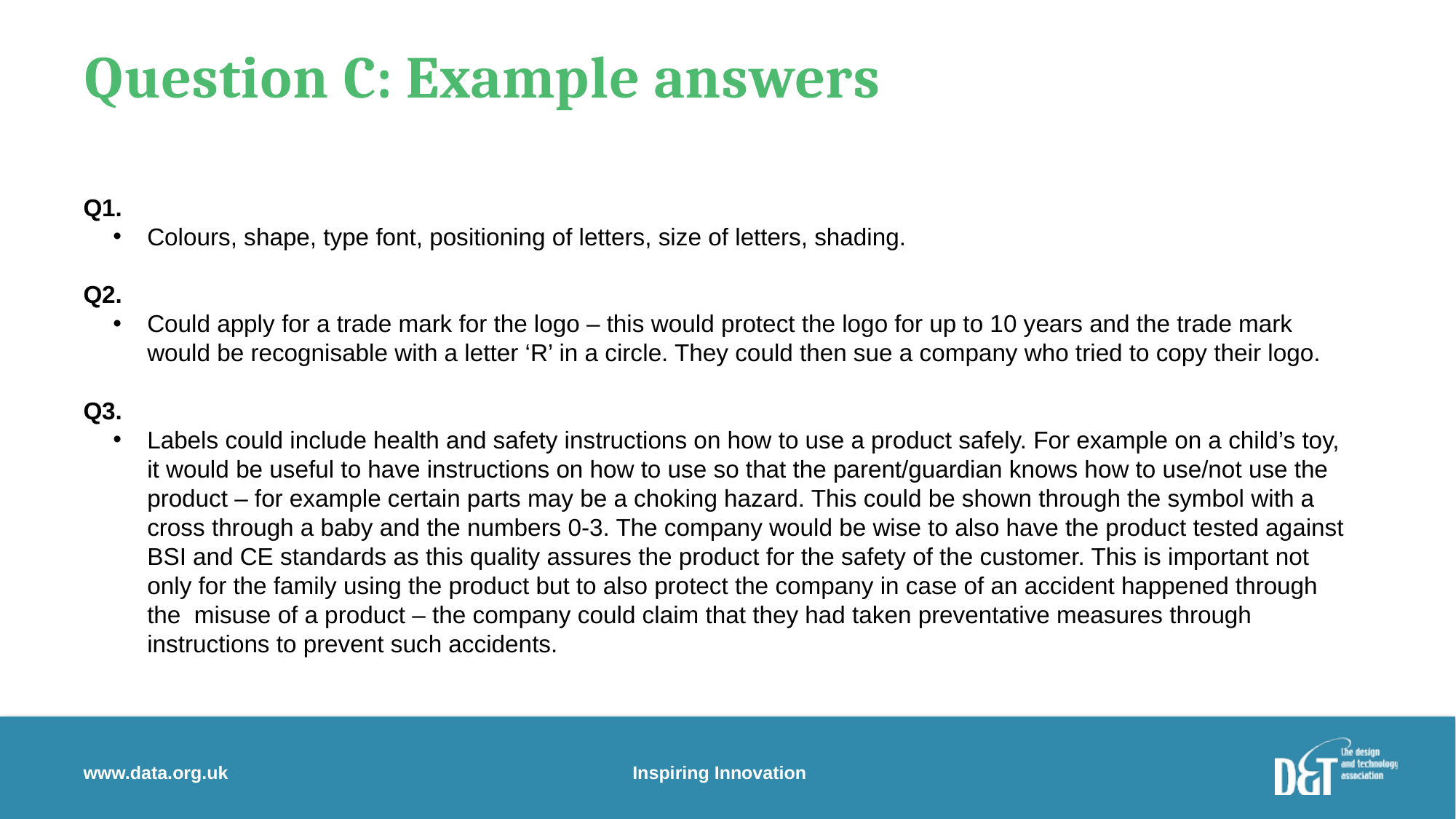

# Question C: Example answers
Q1.
Colours, shape, type font, positioning of letters, size of letters, shading.

Q2.
Could apply for a trade mark for the logo – this would protect the logo for up to 10 years and the trade mark would be recognisable with a letter ‘R’ in a circle. They could then sue a company who tried to copy their logo.

Q3.
Labels could include health and safety instructions on how to use a product safely. For example on a child’s toy, it would be useful to have instructions on how to use so that the parent/guardian knows how to use/not use the product – for example certain parts may be a choking hazard. This could be shown through the symbol with a cross through a baby and the numbers 0-3. The company would be wise to also have the product tested against BSI and CE standards as this quality assures the product for the safety of the customer. This is important not only for the family using the product but to also protect the company in case of an accident happened through the  misuse of a product – the company could claim that they had taken preventative measures through instructions to prevent such accidents.